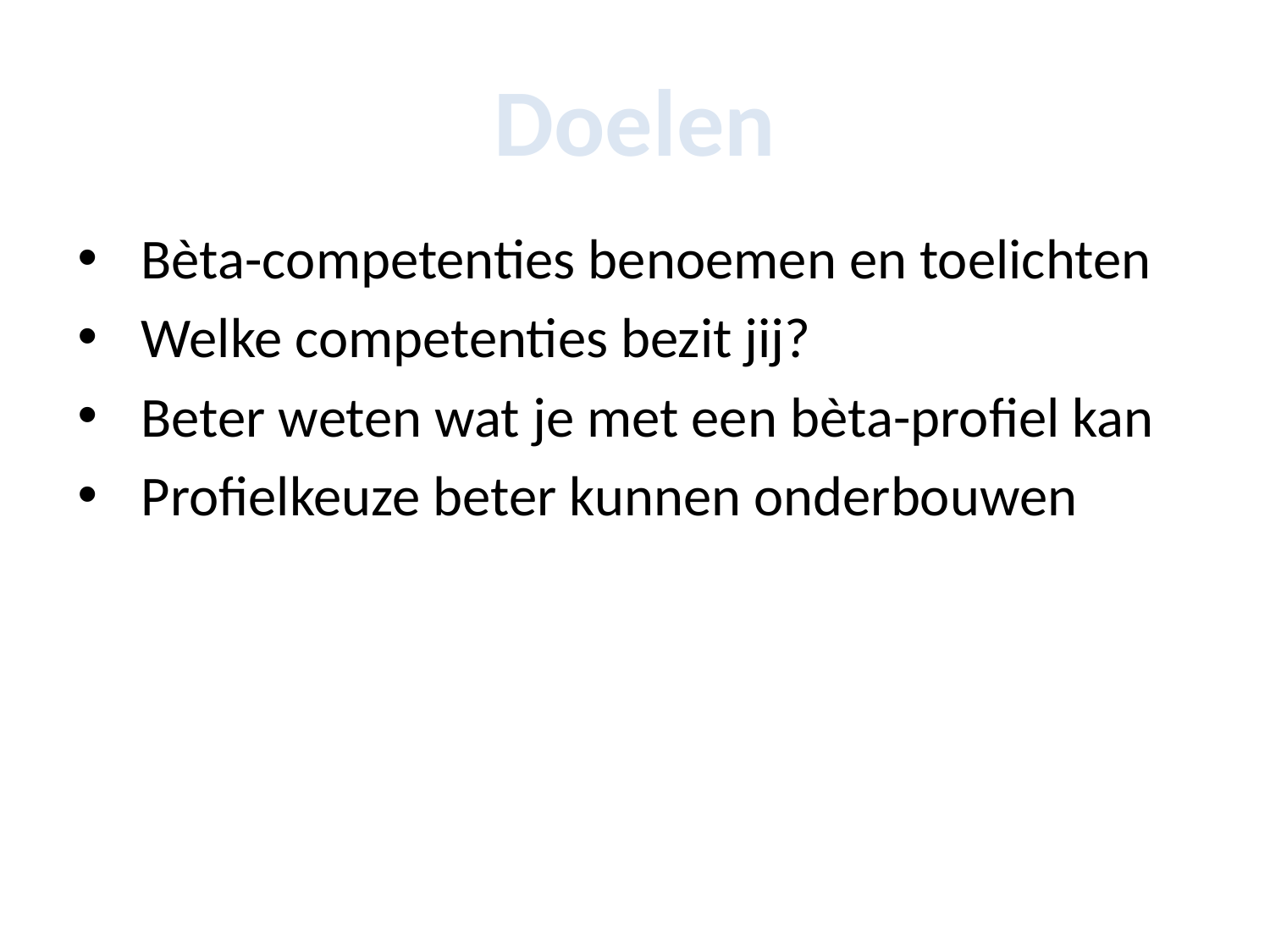

# Doelen
Bèta-competenties benoemen en toelichten
Welke competenties bezit jij?
Beter weten wat je met een bèta-profiel kan
Profielkeuze beter kunnen onderbouwen